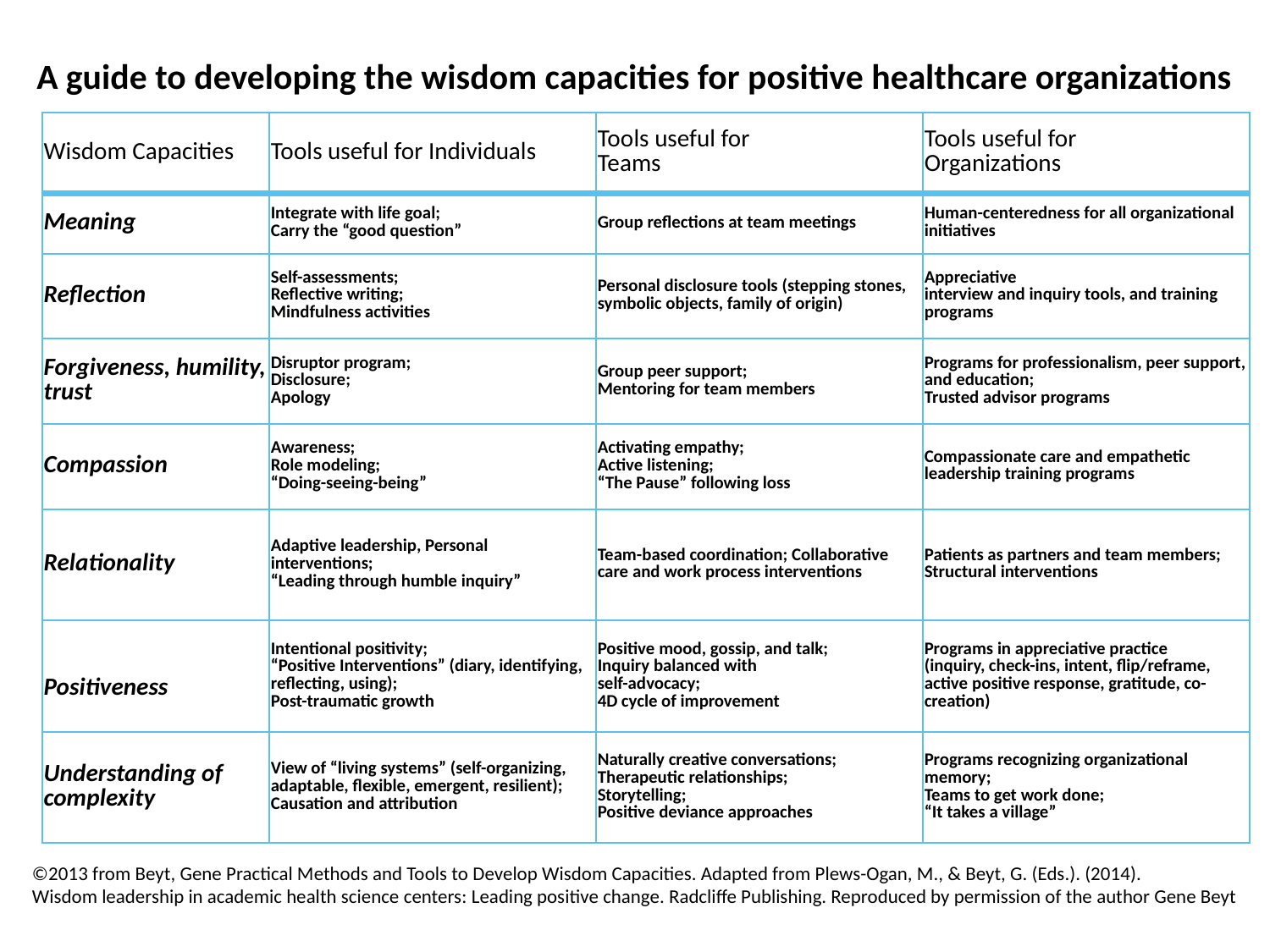

A guide to developing the wisdom capacities for positive healthcare organizations
| Wisdom Capacities | Tools useful for Individuals | Tools useful for Teams | Tools useful for Organizations |
| --- | --- | --- | --- |
| Meaning | Integrate with life goal; Carry the “good question” | Group reflections at team meetings | Human-centeredness for all organizational initiatives |
| Reflection | Self-assessments; Reflective writing; Mindfulness activities | Personal disclosure tools (stepping stones, symbolic objects, family of origin) | Appreciative interview and inquiry tools, and training programs |
| Forgiveness, humility, trust | Disruptor program; Disclosure; Apology | Group peer support; Mentoring for team members | Programs for professionalism, peer support, and education; Trusted advisor programs |
| Compassion | Awareness; Role modeling; “Doing-seeing-being” | Activating empathy; Active listening; “The Pause” following loss | Compassionate care and empathetic leadership training programs |
| Relationality | Adaptive leadership, Personal interventions; “Leading through humble inquiry” | Team-based coordination; Collaborative care and work process interventions | Patients as partners and team members; Structural interventions |
| Positiveness | Intentional positivity; “Positive Interventions” (diary, identifying, reflecting, using); Post-traumatic growth | Positive mood, gossip, and talk; Inquiry balanced with self-advocacy; 4D cycle of improvement | Programs in appreciative practice (inquiry, check-ins, intent, flip/reframe, active positive response, gratitude, co-creation) |
| Understanding of complexity | View of “living systems” (self-organizing, adaptable, flexible, emergent, resilient); Causation and attribution | Naturally creative conversations; Therapeutic relationships; Storytelling; Positive deviance approaches | Programs recognizing organizational memory; Teams to get work done; “It takes a village” |
©2013 from Beyt, Gene Practical Methods and Tools to Develop Wisdom Capacities. Adapted from Plews-Ogan, M., & Beyt, G. (Eds.). (2014).
Wisdom leadership in academic health science centers: Leading positive change. Radcliffe Publishing. Reproduced by permission of the author Gene Beyt